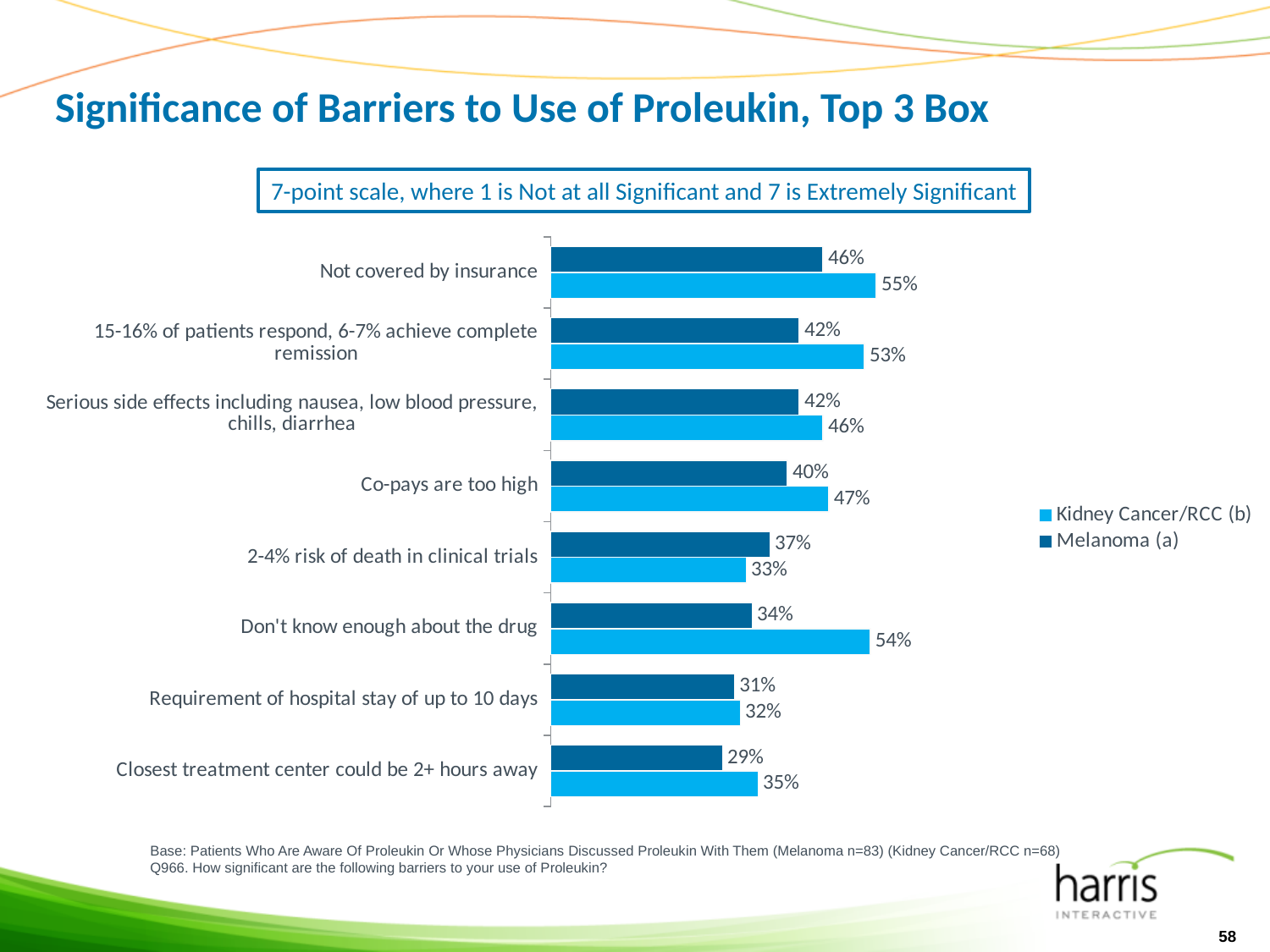

# Significance of Barriers to Use of Proleukin, Top 3 Box
7-point scale, where 1 is Not at all Significant and 7 is Extremely Significant

### Chart

| Category | Melanoma (a) | Kidney Cancer/RCC (b) |
|---|---|---|
| Not covered by insurance | 0.46 | 0.55 |
| 15-16% of patients respond, 6-7% achieve complete remission | 0.4200000000000003 | 0.53 |
| Serious side effects including nausea, low blood pressure, chills, diarrhea | 0.4200000000000003 | 0.46 |
| Co-pays are too high | 0.4 | 0.4700000000000001 |
| 2-4% risk of death in clinical trials | 0.3700000000000004 | 0.33000000000000257 |
| Don't know enough about the drug | 0.34 | 0.54 |
| Requirement of hospital stay of up to 10 days | 0.31000000000000205 | 0.32000000000000234 |
| Closest treatment center could be 2+ hours away | 0.2900000000000003 | 0.3500000000000003 |
Base: Patients Who Are Aware Of Proleukin Or Whose Physicians Discussed Proleukin With Them (Melanoma n=83) (Kidney Cancer/RCC n=68)
Q966. How significant are the following barriers to your use of Proleukin?
58